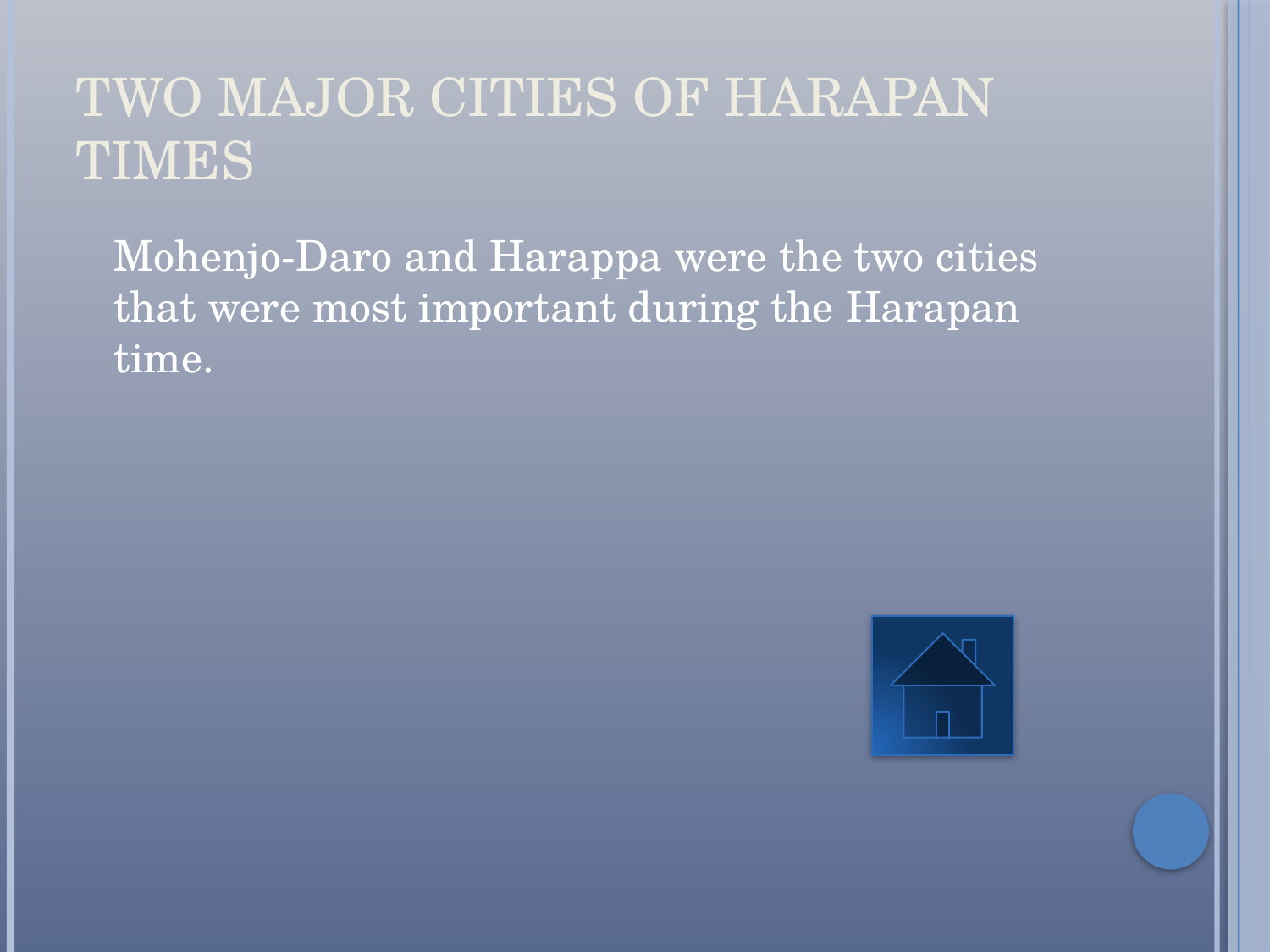

# Two major cities of Harapan times
	Mohenjo-Daro and Harappa were the two cities that were most important during the Harapan time.